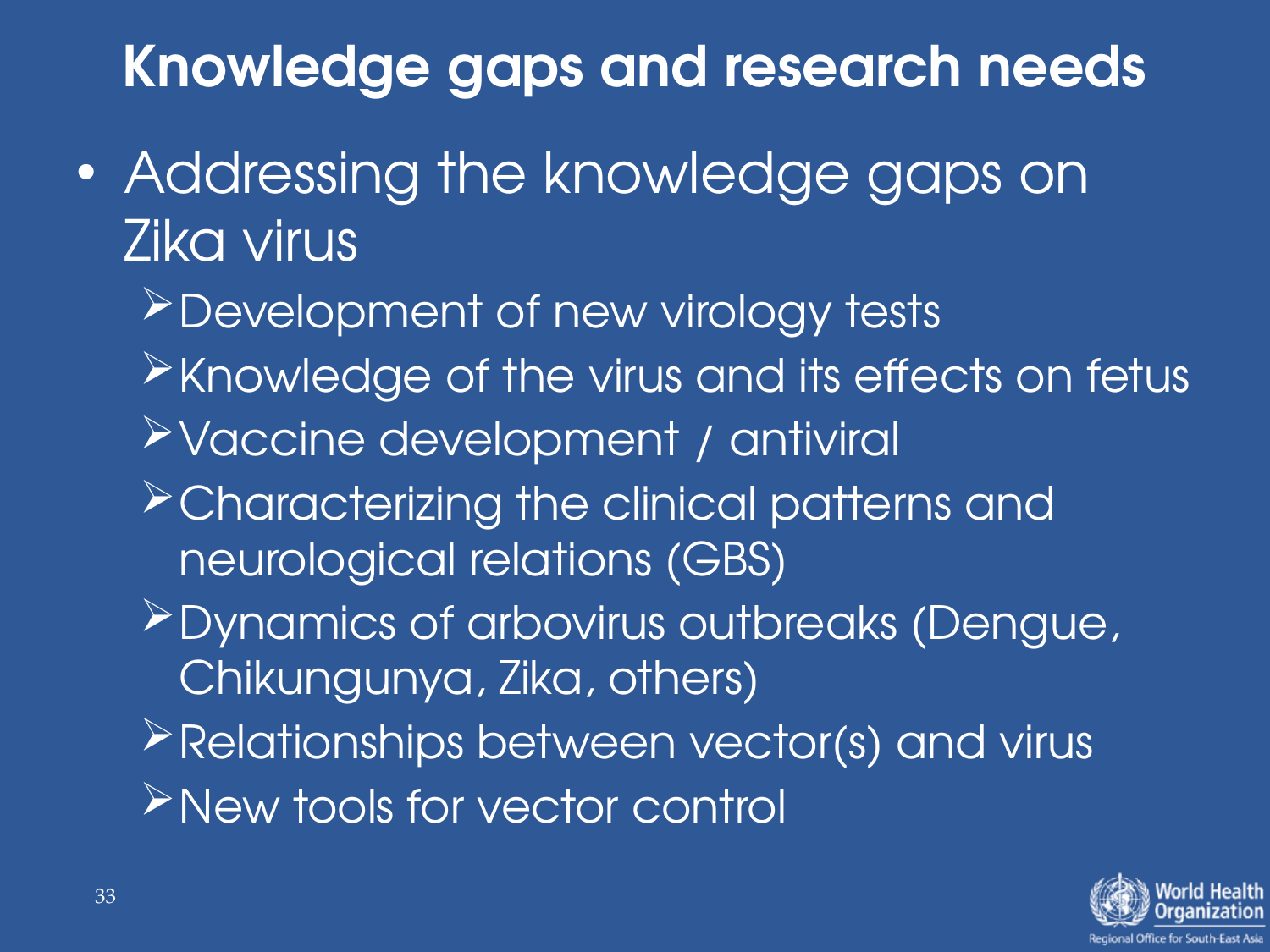

Knowledge gaps and research needs
Addressing the knowledge gaps on Zika virus
Development of new virology tests
Knowledge of the virus and its effects on fetus
Vaccine development / antiviral
Characterizing the clinical patterns and neurological relations (GBS)
Dynamics of arbovirus outbreaks (Dengue, Chikungunya, Zika, others)
Relationships between vector(s) and virus
New tools for vector control